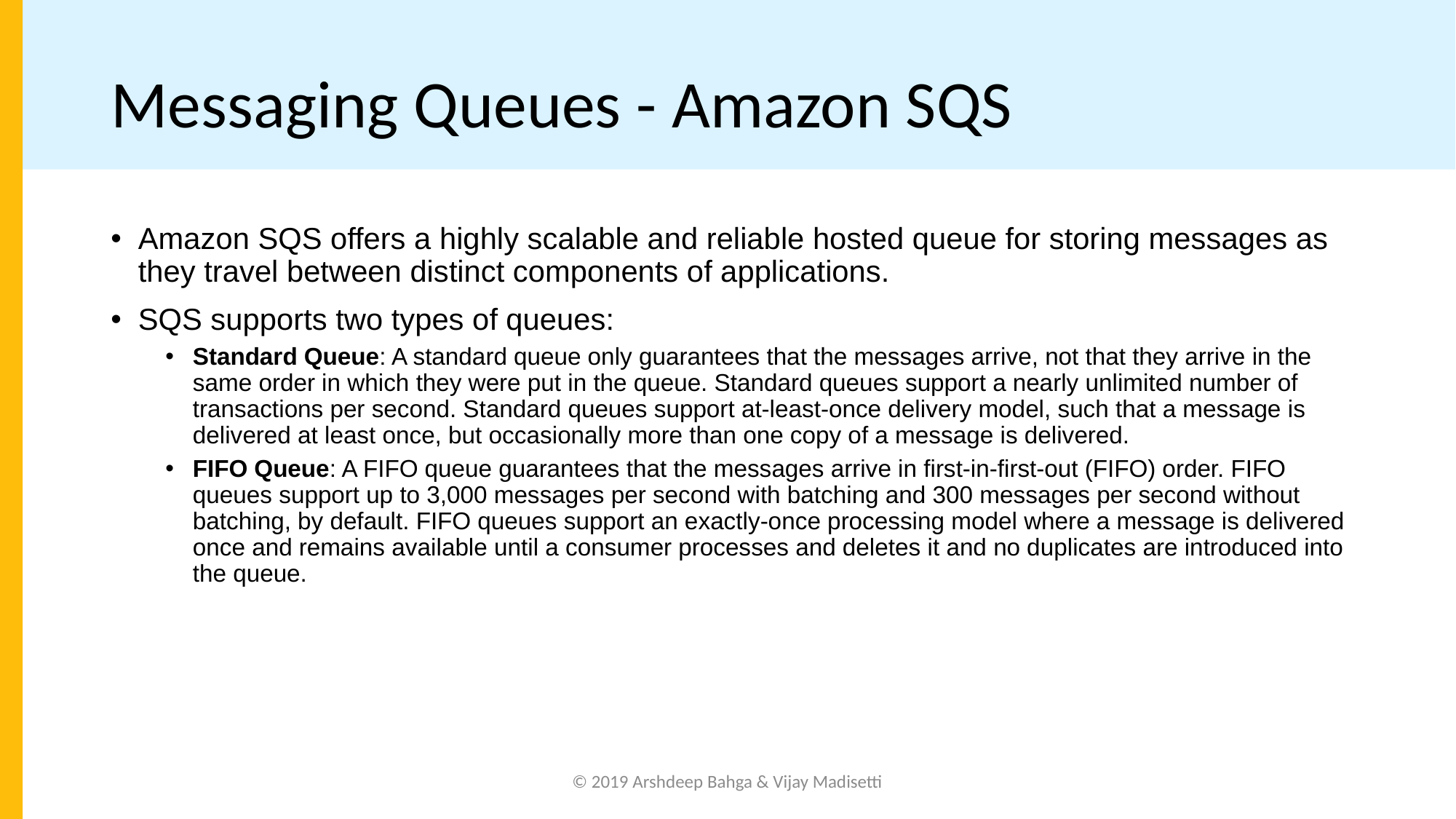

# Messaging Queues - Amazon SQS
Amazon SQS offers a highly scalable and reliable hosted queue for storing messages as they travel between distinct components of applications.
SQS supports two types of queues:
Standard Queue: A standard queue only guarantees that the messages arrive, not that they arrive in the same order in which they were put in the queue. Standard queues support a nearly unlimited number of transactions per second. Standard queues support at-least-once delivery model, such that a message is delivered at least once, but occasionally more than one copy of a message is delivered.
FIFO Queue: A FIFO queue guarantees that the messages arrive in first-in-first-out (FIFO) order. FIFO queues support up to 3,000 messages per second with batching and 300 messages per second without batching, by default. FIFO queues support an exactly-once processing model where a message is delivered once and remains available until a consumer processes and deletes it and no duplicates are introduced into the queue.
© 2019 Arshdeep Bahga & Vijay Madisetti